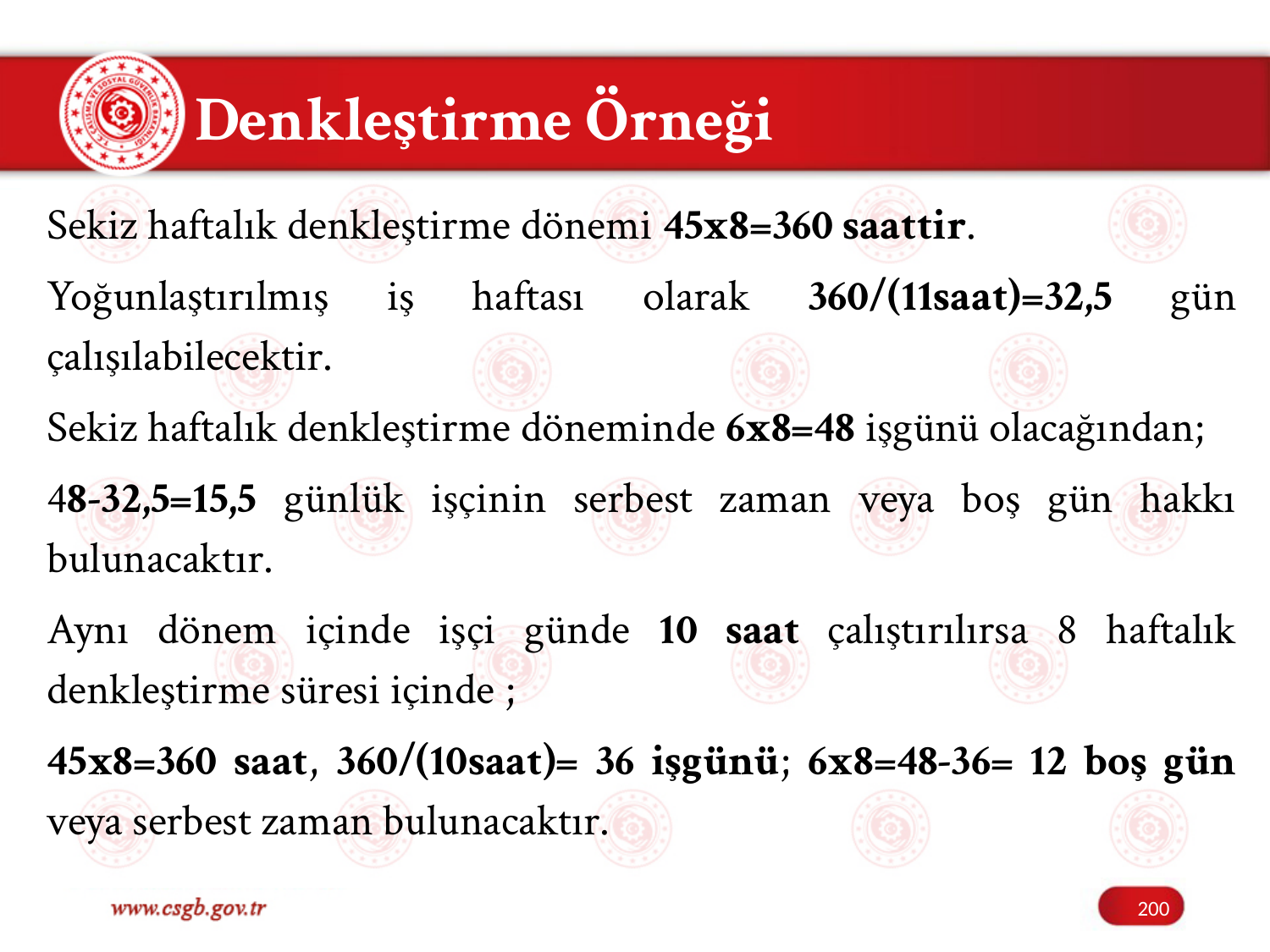

# Denkleştirme Örneği
Sekiz haftalık denkleştirme dönemi 45x8=360 saattir.
Yoğunlaştırılmış iş haftası olarak 360/(11saat)=32,5 gün çalışılabilecektir.
Sekiz haftalık denkleştirme döneminde 6x8=48 işgünü olacağından;
48-32,5=15,5 günlük işçinin serbest zaman veya boş gün hakkı bulunacaktır.
Aynı dönem içinde işçi günde 10 saat çalıştırılırsa 8 haftalık denkleştirme süresi içinde ;
45x8=360 saat, 360/(10saat)= 36 işgünü; 6x8=48-36= 12 boş gün veya serbest zaman bulunacaktır.

200